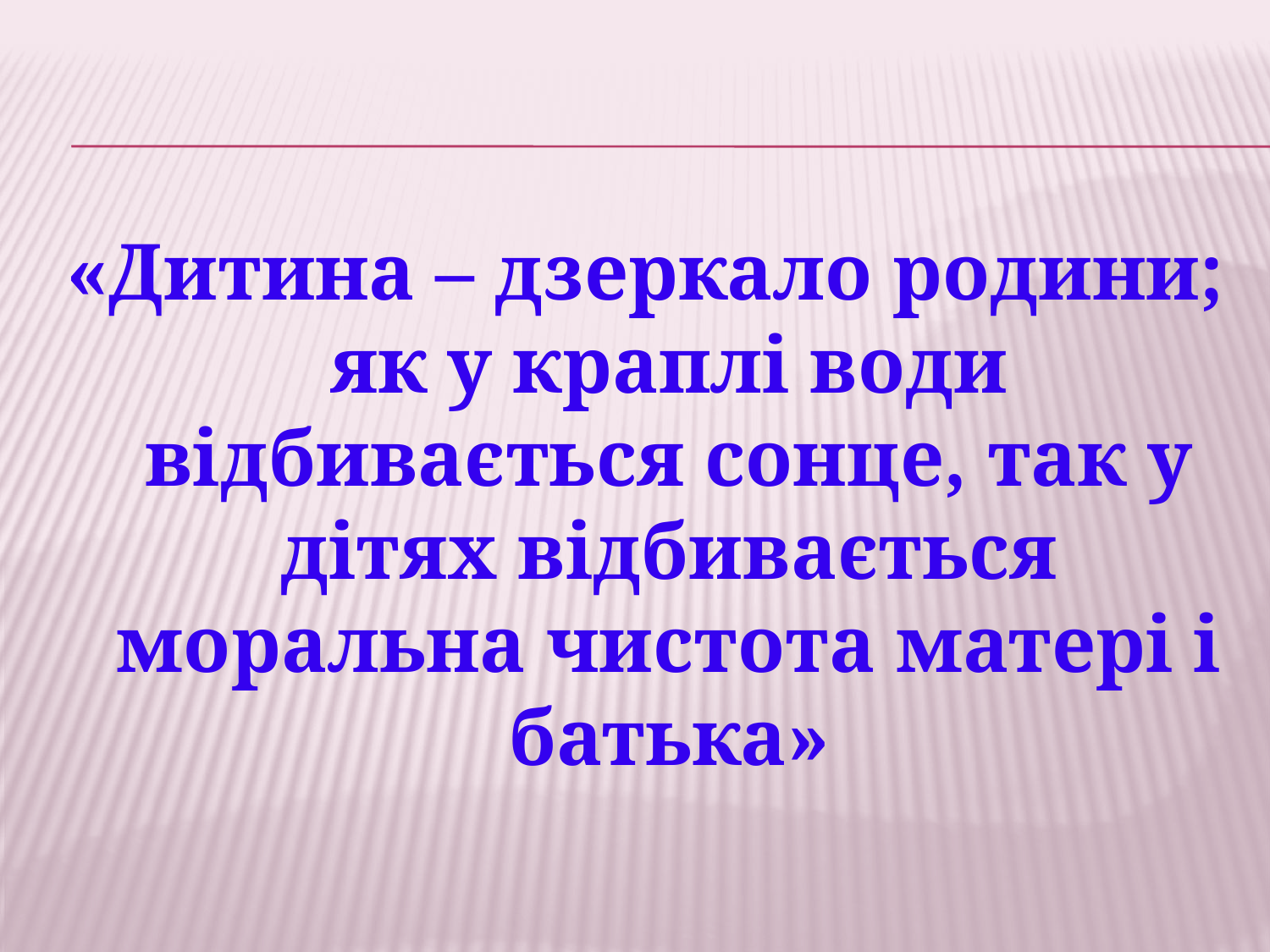

«Дитина – дзеркало родини; як у краплі води відбивається сонце, так у дітях відбивається моральна чистота матері і батька»